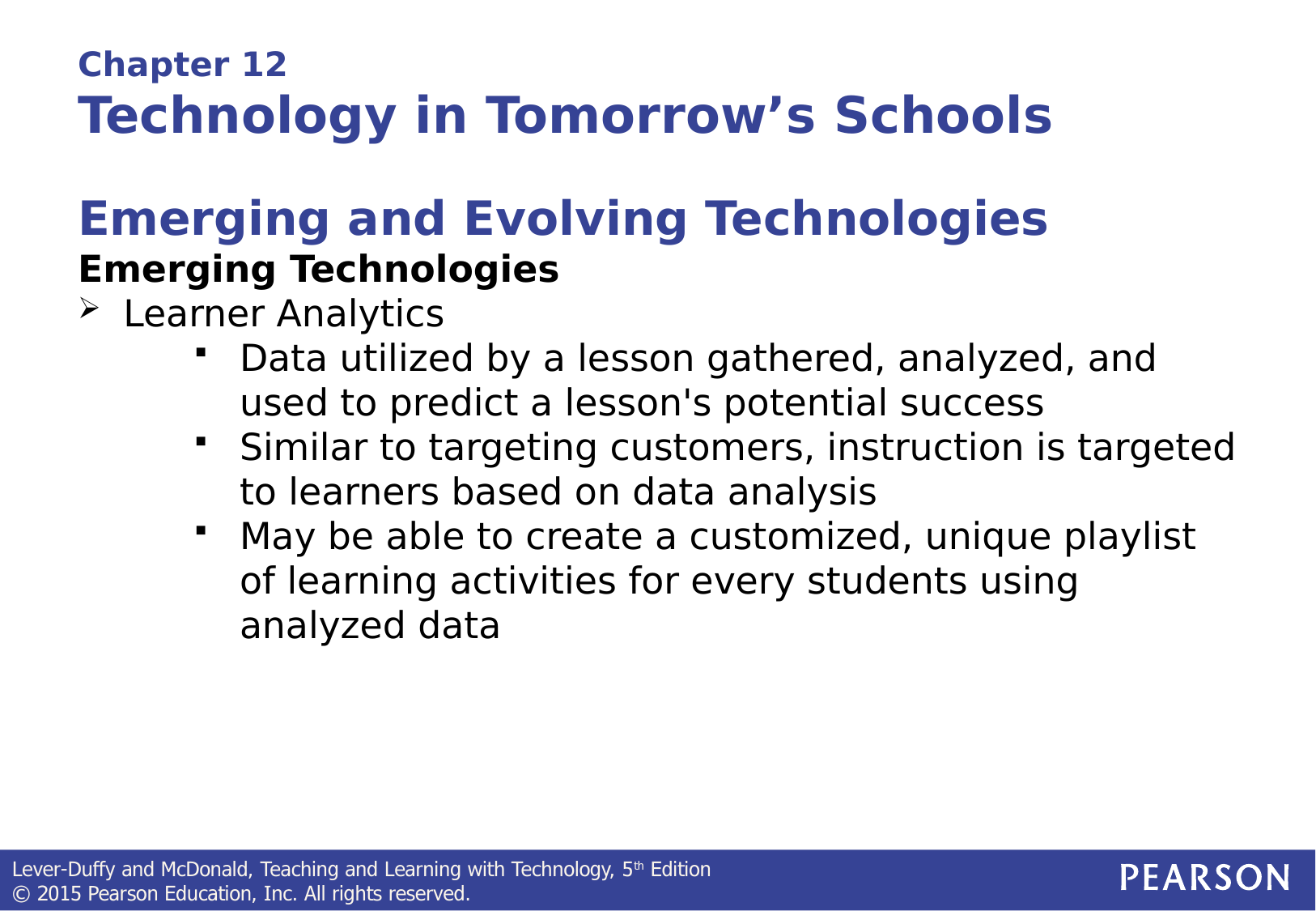

# Chapter 12 Technology in Tomorrow’s Schools
Emerging and Evolving Technologies
Emerging Technologies
Learner Analytics
Data utilized by a lesson gathered, analyzed, and used to predict a lesson's potential success
Similar to targeting customers, instruction is targeted to learners based on data analysis
May be able to create a customized, unique playlist of learning activities for every students using analyzed data